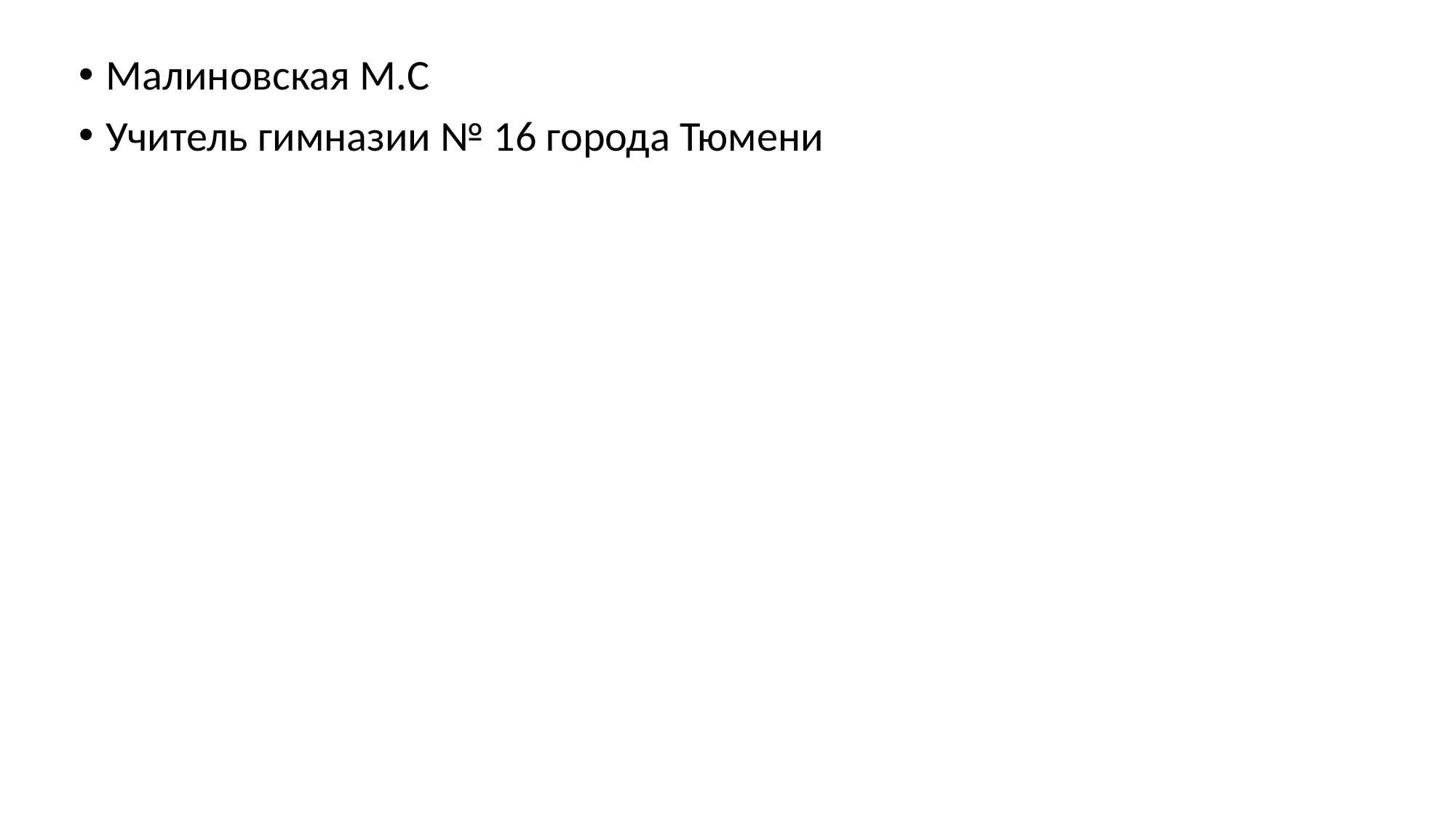

Малиновская М.С
Учитель гимназии № 16 города Тюмени